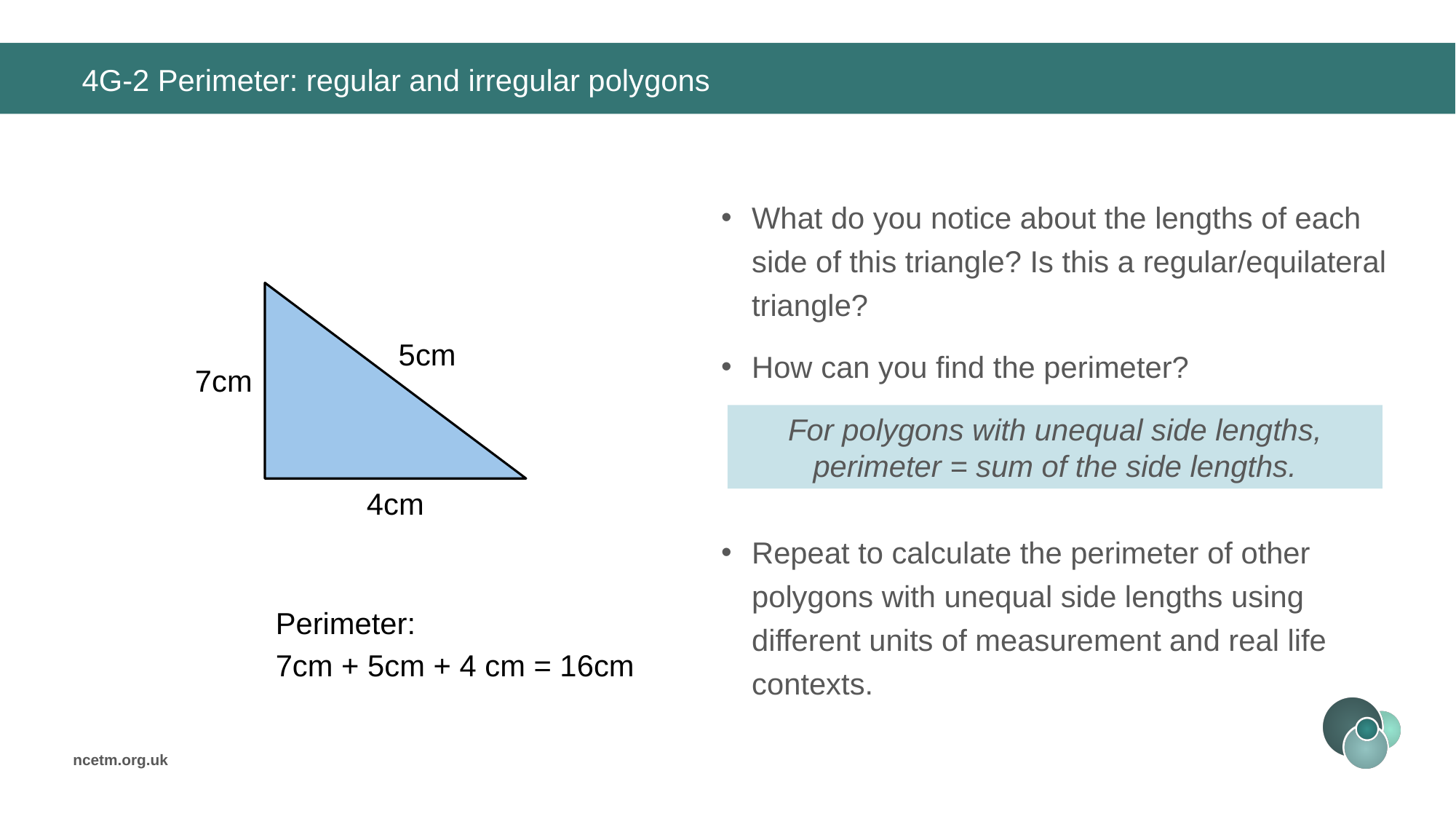

# 4G-2 Perimeter: regular and irregular polygons
What do you notice about the lengths of each side of this triangle? Is this a regular/equilateral triangle?
How can you find the perimeter?

Repeat to calculate the perimeter of other polygons with unequal side lengths using different units of measurement and real life contexts.

5cm
7cm
For polygons with unequal side lengths, perimeter = sum of the side lengths.
4cm
Perimeter:
7cm + 5cm + 4 cm = 16cm